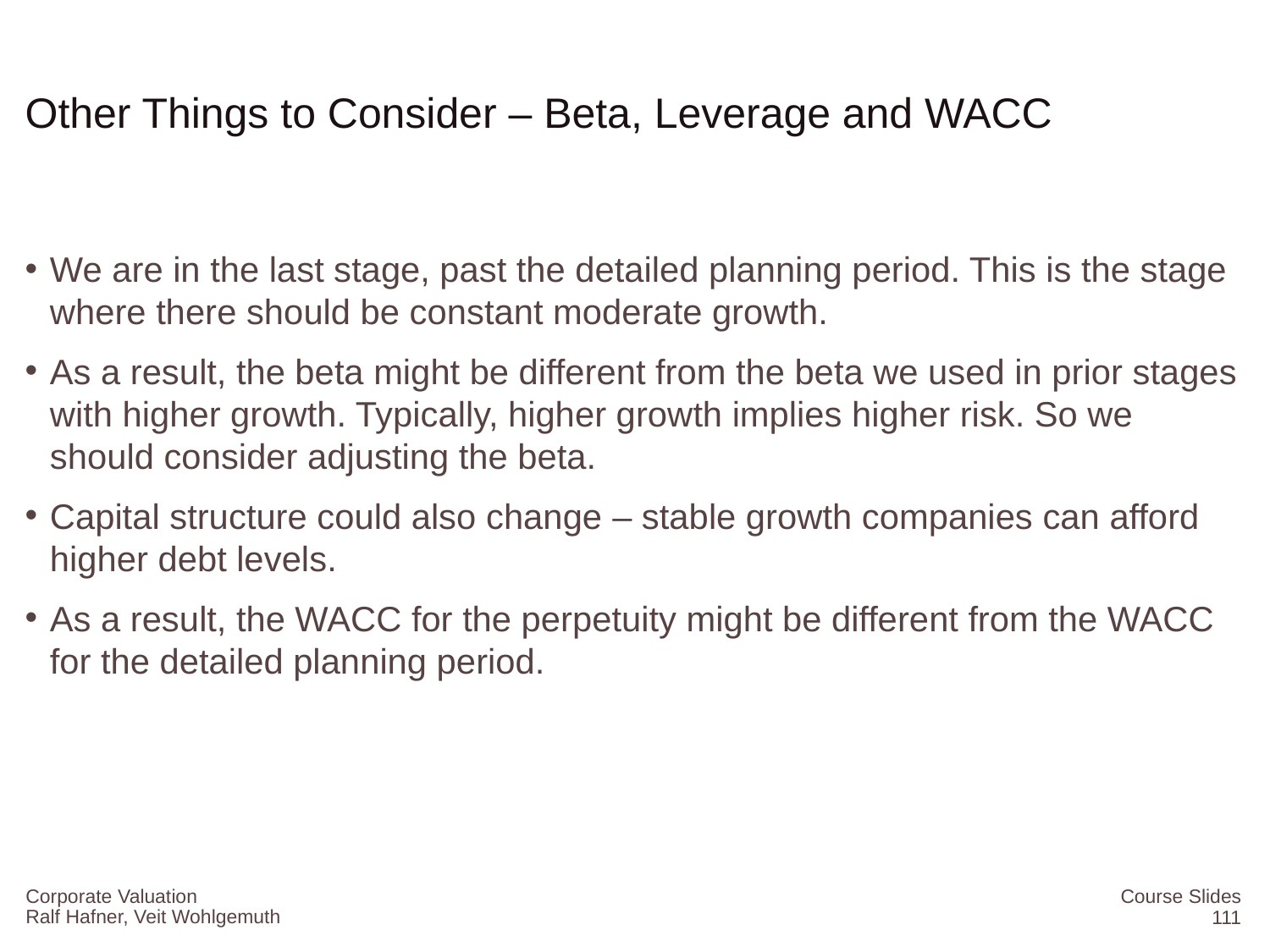

# Other Things to Consider – Beta, Leverage and WACC
We are in the last stage, past the detailed planning period. This is the stage where there should be constant moderate growth.
As a result, the beta might be different from the beta we used in prior stages with higher growth. Typically, higher growth implies higher risk. So we should consider adjusting the beta.
Capital structure could also change – stable growth companies can afford higher debt levels.
As a result, the WACC for the perpetuity might be different from the WACC for the detailed planning period.

Corporate Valuation
Course Slides
111